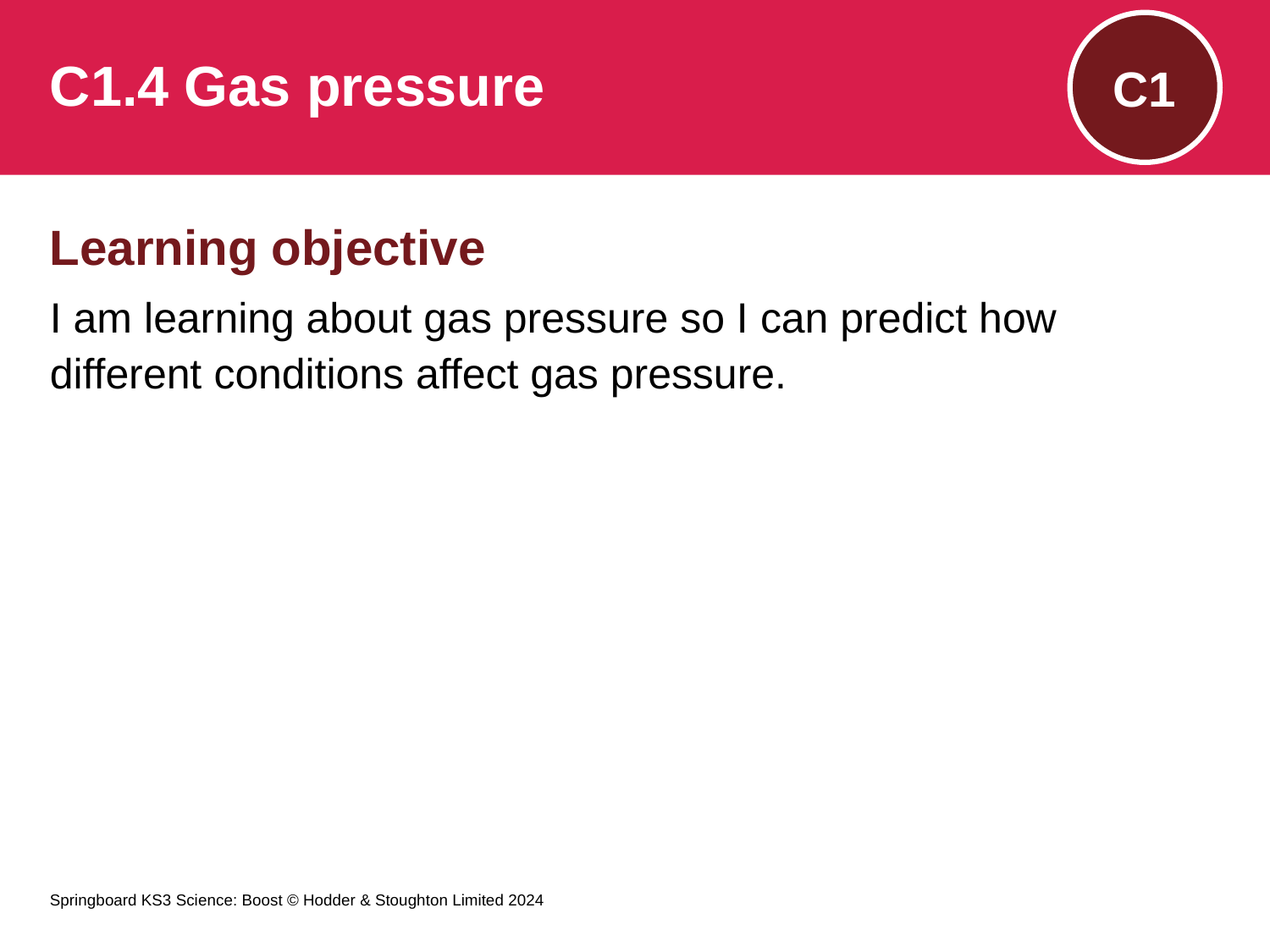

# C1.4 Gas pressure
C1
Learning objective
I am learning about gas pressure so I can predict how different conditions affect gas pressure.

Springboard KS3 Science: Boost © Hodder & Stoughton Limited 2024